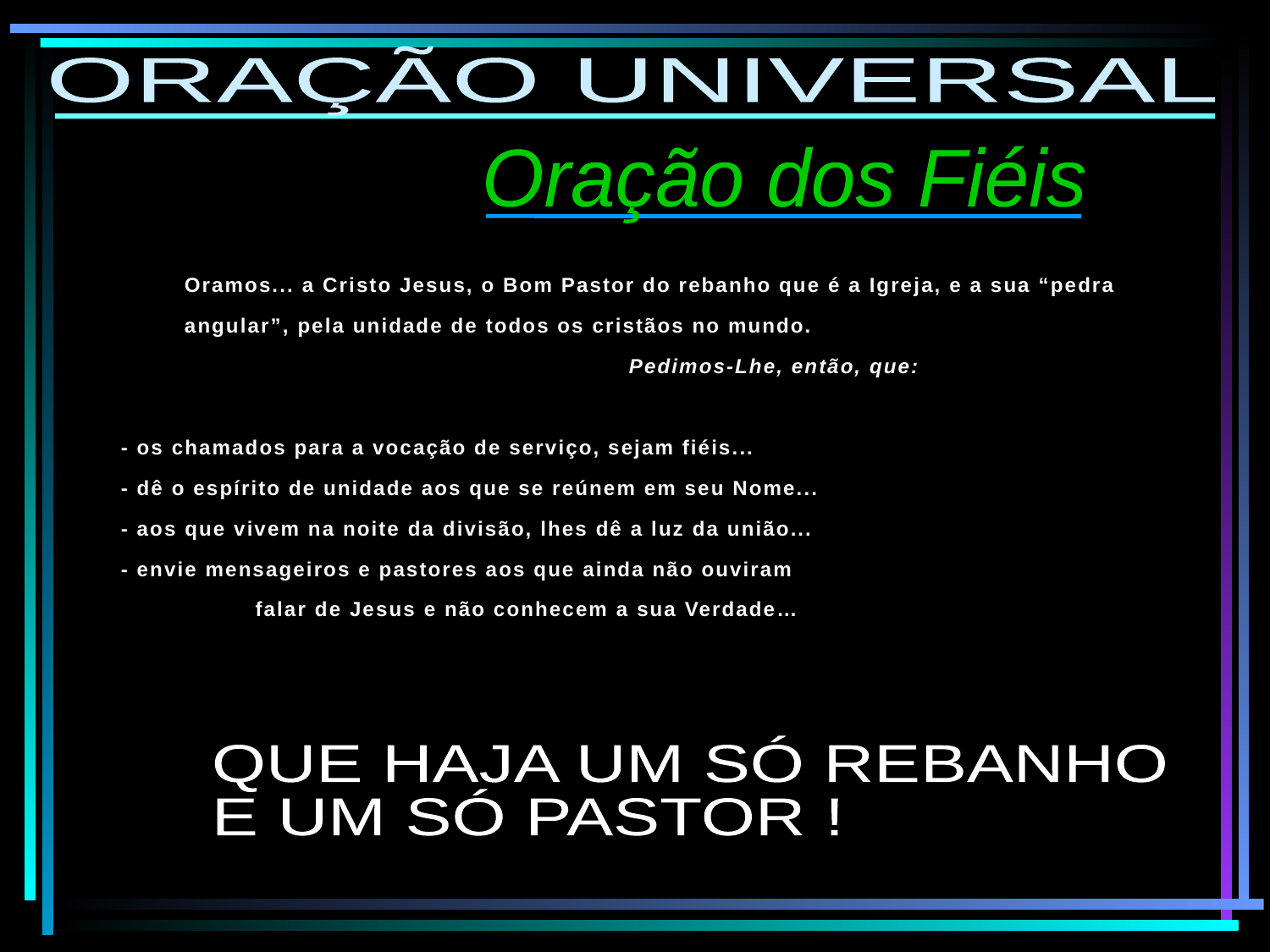

ORAÇÃO UNIVERSAL

Oração dos Fiéis

Oramos... a Cristo Jesus, o Bom Pastor do rebanho que é a Igreja, e a sua “pedra angular”, pela unidade de todos os cristãos no mundo.
				Pedimos-Lhe, então, que:

- os chamados para a vocação de serviço, sejam fiéis...
- dê o espírito de unidade aos que se reúnem em seu Nome...
- aos que vivem na noite da divisão, lhes dê a luz da união...
- envie mensageiros e pastores aos que ainda não ouviram
	 falar de Jesus e não conhecem a sua Verdade…
QUE HAJA UM SÓ REBANHO
E UM SÓ PASTOR !